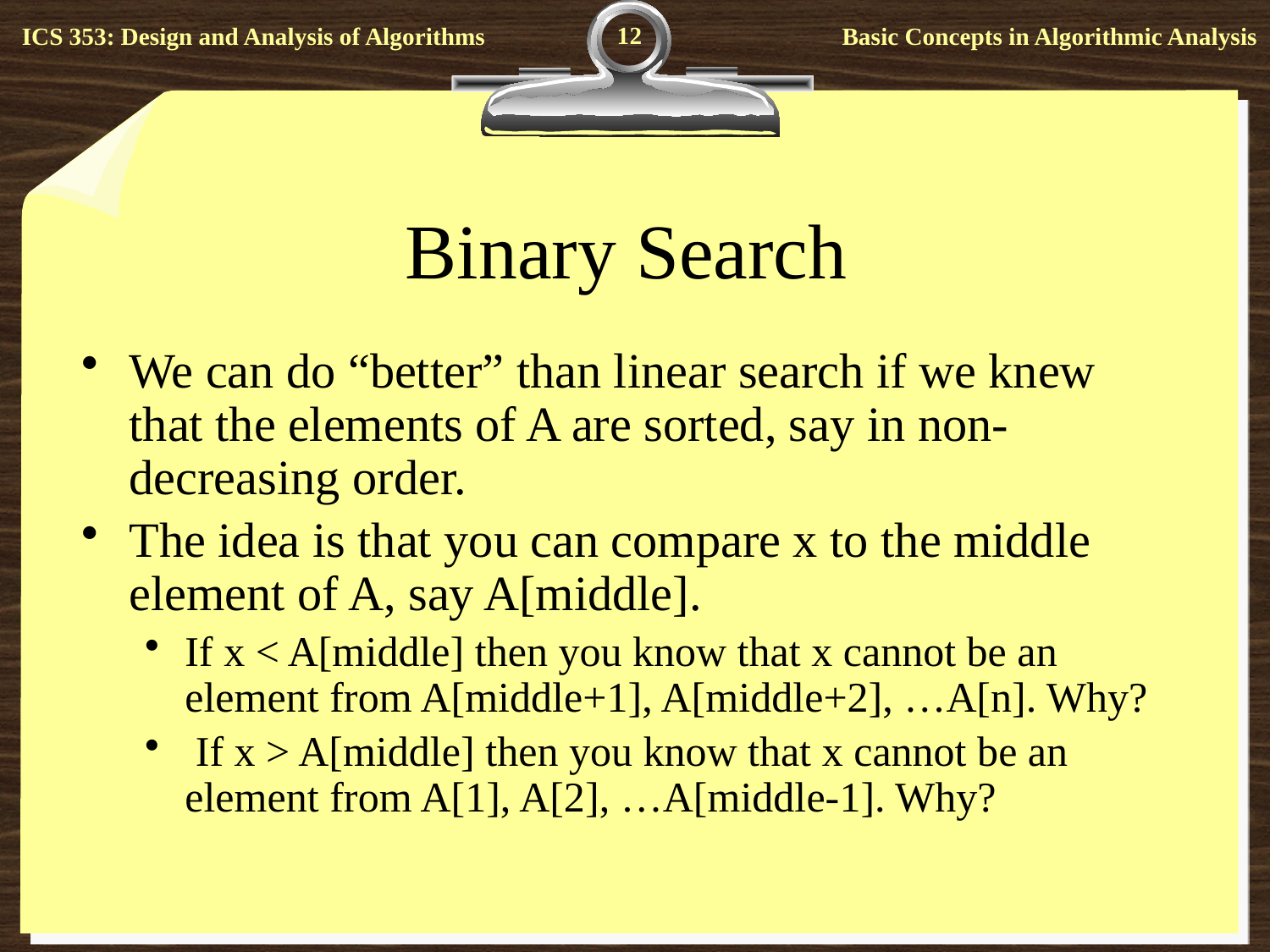

12
# Binary Search
We can do “better” than linear search if we knew that the elements of A are sorted, say in non-decreasing order.
The idea is that you can compare x to the middle element of A, say A[middle].
If x < A[middle] then you know that x cannot be an element from A[middle+1], A[middle+2], …A[n]. Why?
 If x > A[middle] then you know that x cannot be an element from A[1], A[2], …A[middle-1]. Why?